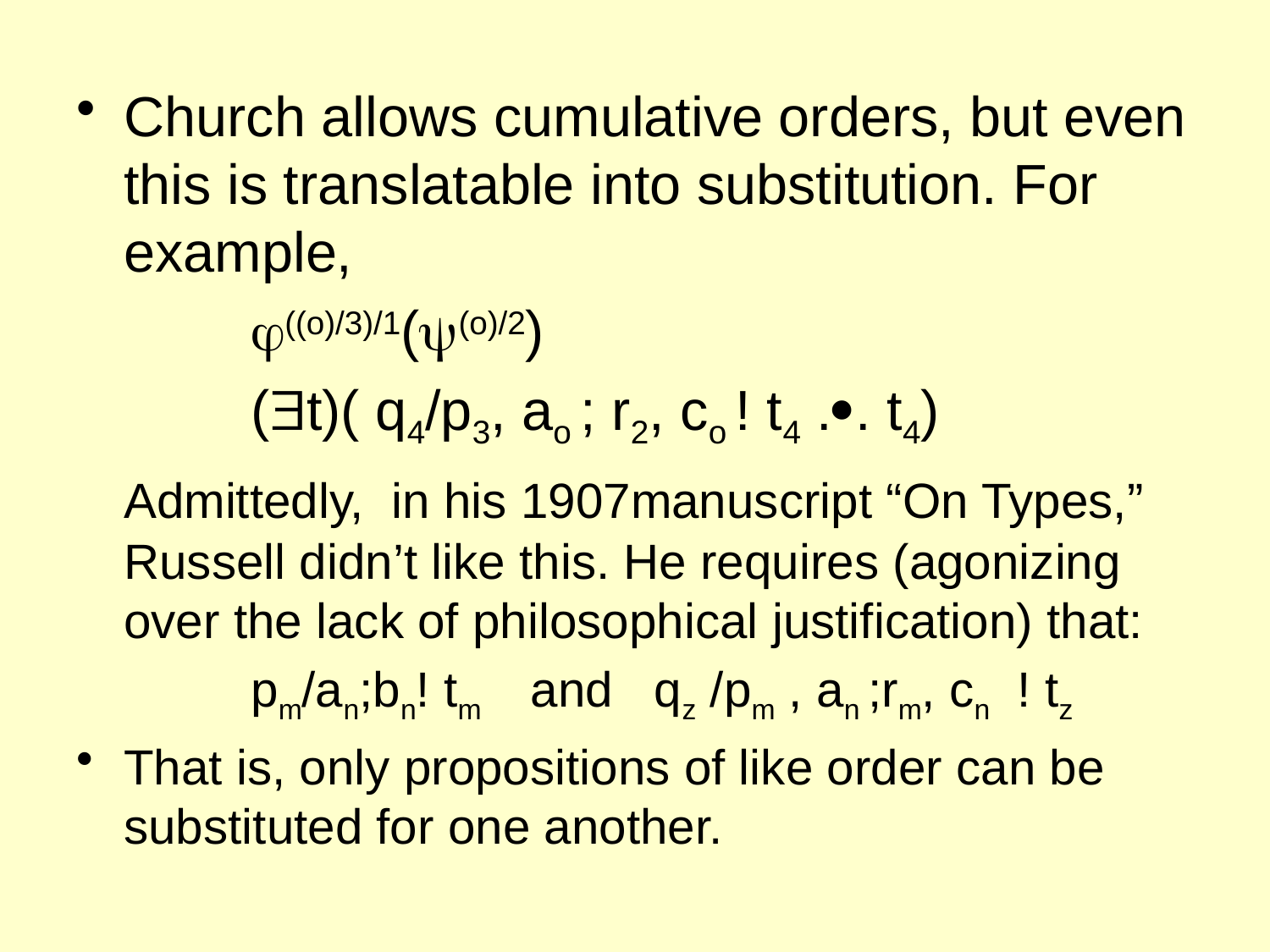

Church allows cumulative orders, but even this is translatable into substitution. For example,
		ϕ((o)/3)/1(ψ(o)/2)
		(∃t)( q4/p3, ao ; r2, co ! t4 .•. t4)
	Admittedly,  in his 1907manuscript “On Types,” Russell didn’t like this. He requires (agonizing over the lack of philosophical justification) that:
		pm/an;bn! tm    and   qz /pm , an ;rm, cn  ! tz
That is, only propositions of like order can be substituted for one another.